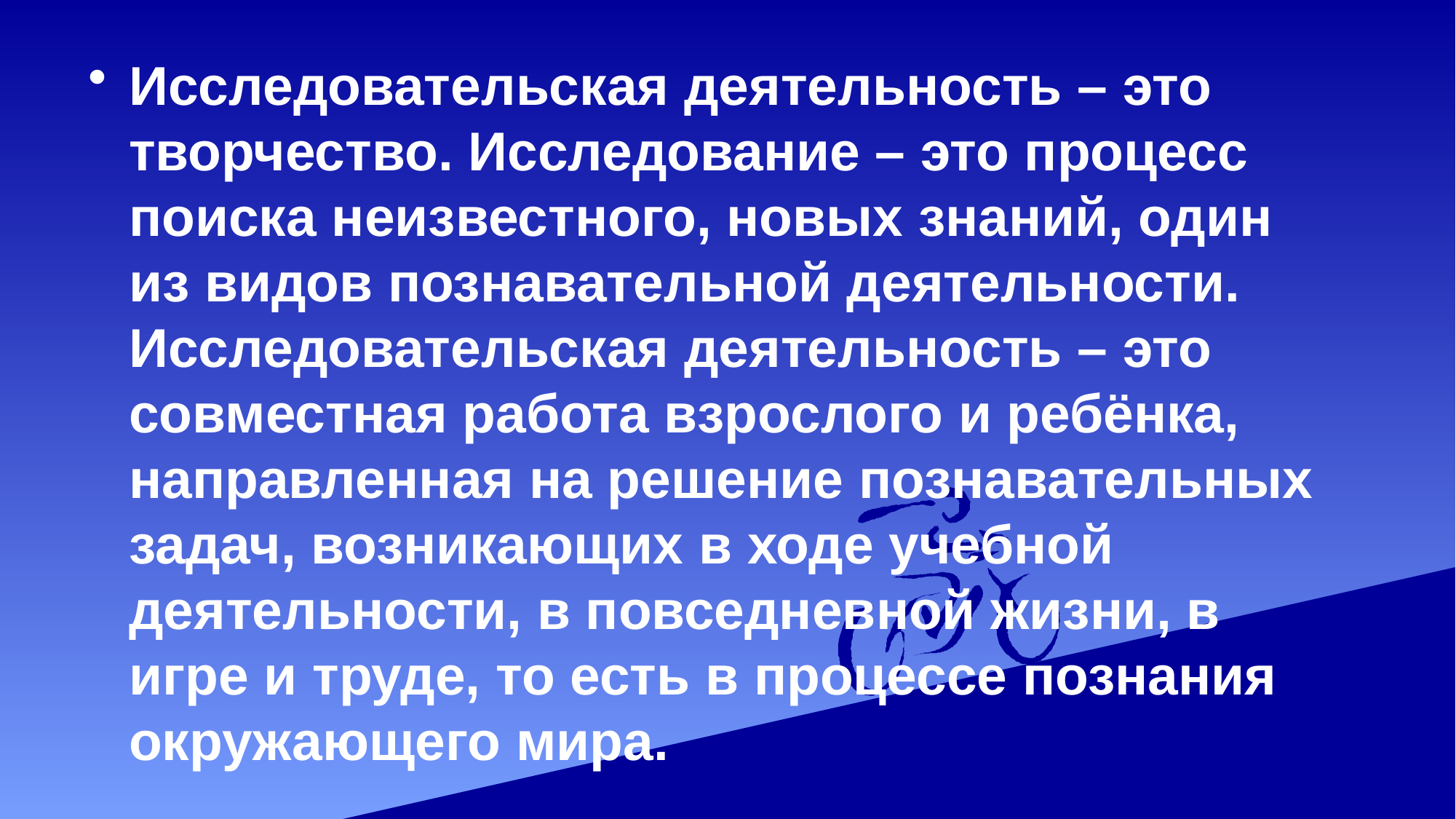

#
Исследовательская деятельность – это творчество. Исследование – это процесс поиска неизвестного, новых знаний, один из видов познавательной деятельности. Исследовательская деятельность – это совместная работа взрослого и ребёнка, направленная на решение познавательных задач, возникающих в ходе учебной деятельности, в повседневной жизни, в игре и труде, то есть в процессе познания окружающего мира.